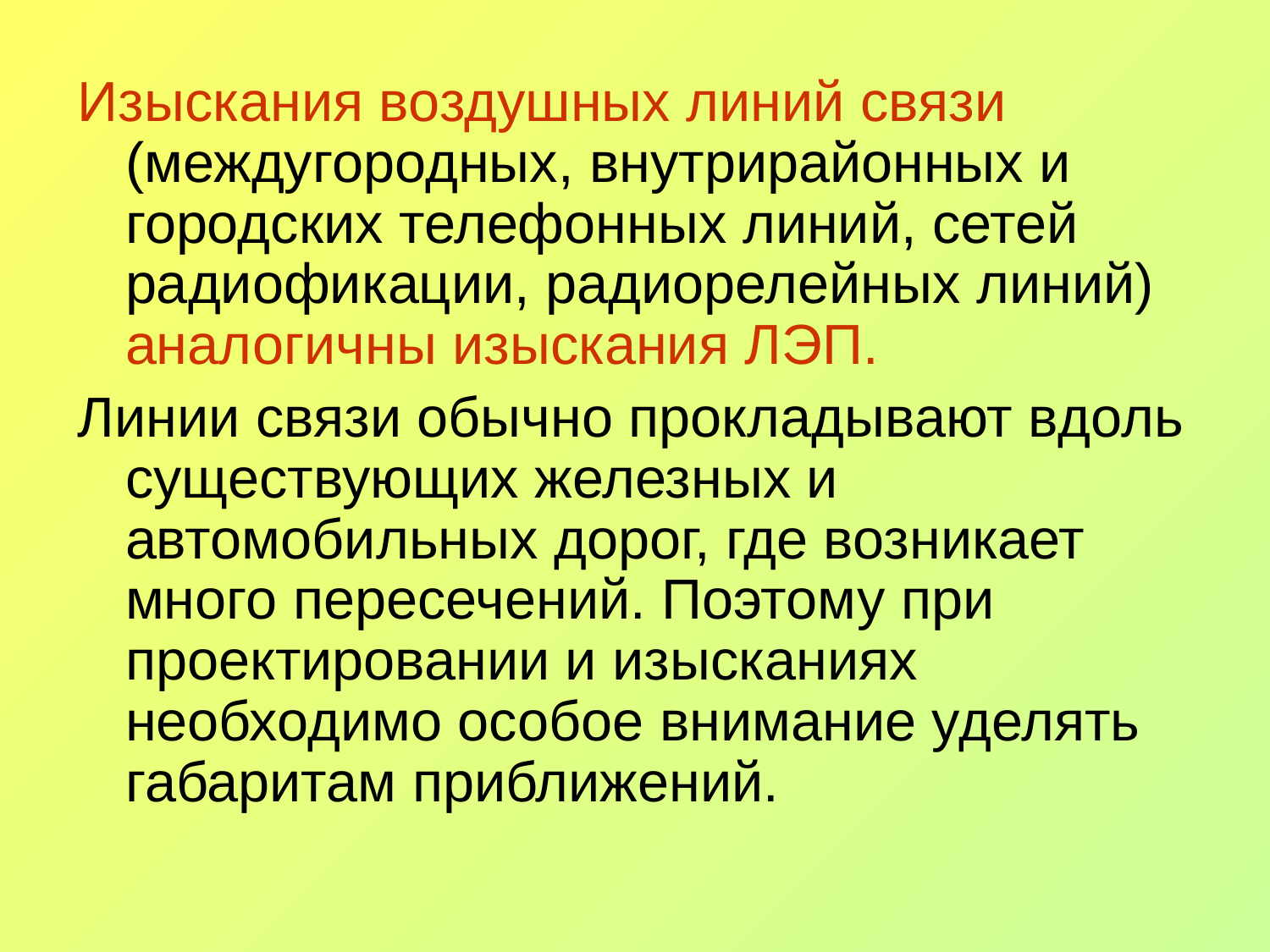

Изыскания воздушных линий связи (междугородных, внутрирайонных и городских телефонных линий, сетей радиофикации, радиорелейных линий) аналогичны изыскания ЛЭП.
Линии связи обычно прокладывают вдоль существующих железных и автомобильных дорог, где возникает много пересечений. Поэтому при проектировании и изысканиях необходимо особое внимание уделять габаритам приближений.